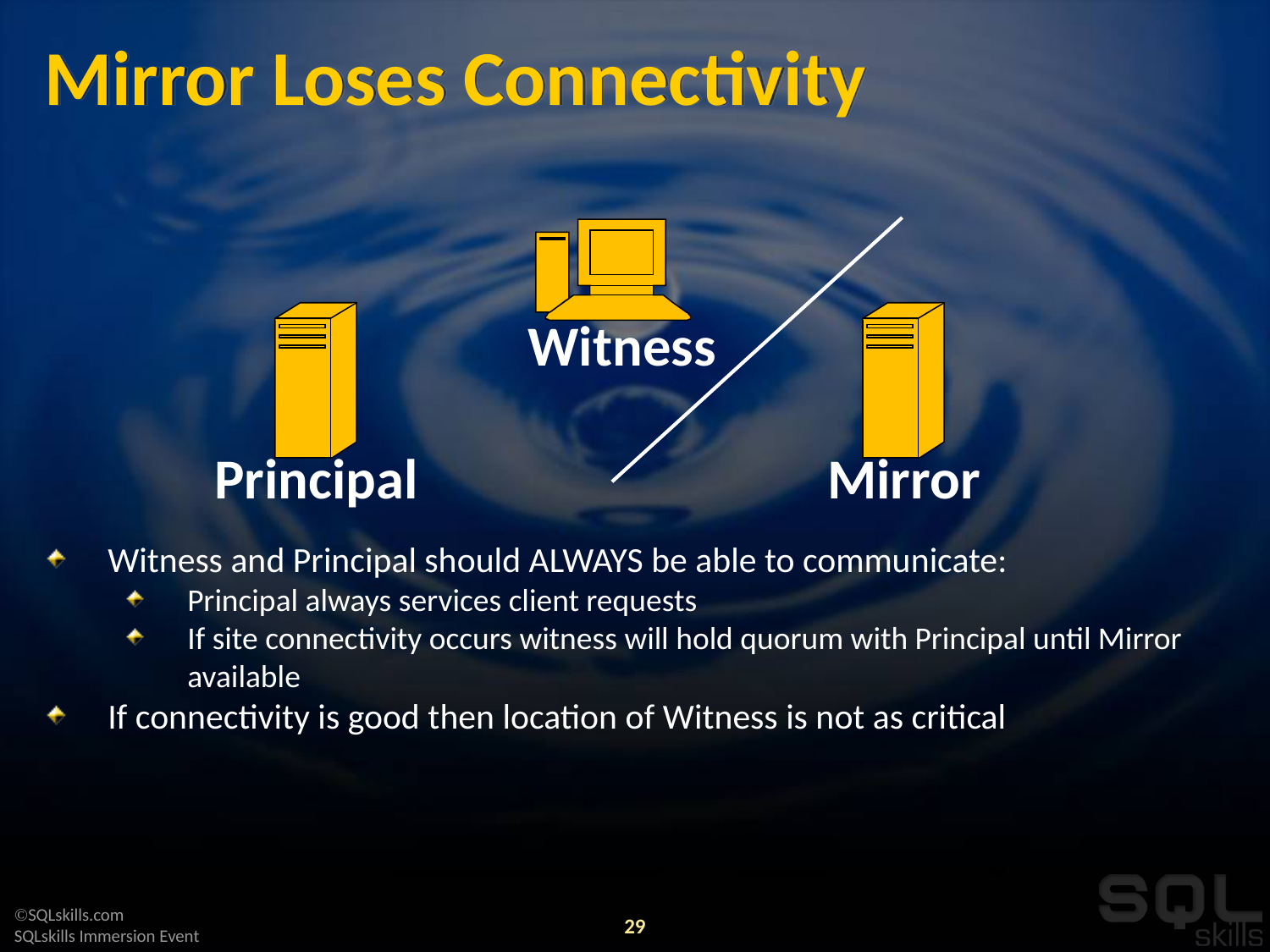

# Mirror Loses Connectivity

Witness and Principal should ALWAYS be able to communicate:
Principal always services client requests
If site connectivity occurs witness will hold quorum with Principal until Mirror available
If connectivity is good then location of Witness is not as critical

Witness
Principal
Mirror
29